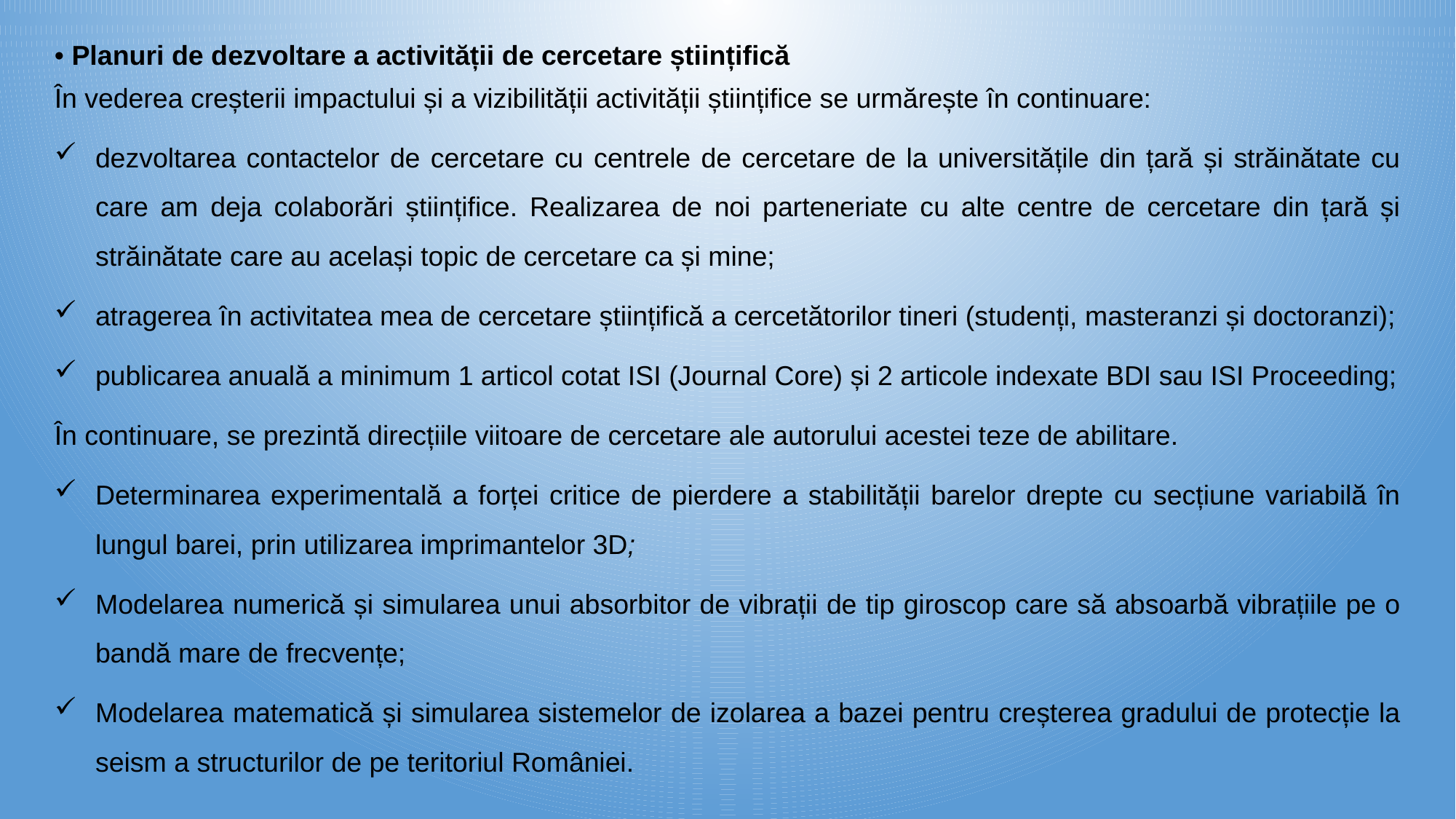

• Planuri de dezvoltare a activității de cercetare științifică
În vederea creșterii impactului și a vizibilității activității științifice se urmărește în continuare:
dezvoltarea contactelor de cercetare cu centrele de cercetare de la universitățile din țară și străinătate cu care am deja colaborări științifice. Realizarea de noi parteneriate cu alte centre de cercetare din țară și străinătate care au același topic de cercetare ca și mine;
atragerea în activitatea mea de cercetare științifică a cercetătorilor tineri (studenți, masteranzi și doctoranzi);
publicarea anuală a minimum 1 articol cotat ISI (Journal Core) și 2 articole indexate BDI sau ISI Proceeding;
În continuare, se prezintă direcțiile viitoare de cercetare ale autorului acestei teze de abilitare.
Determinarea experimentală a forței critice de pierdere a stabilității barelor drepte cu secțiune variabilă în lungul barei, prin utilizarea imprimantelor 3D;
Modelarea numerică și simularea unui absorbitor de vibrații de tip giroscop care să absoarbă vibrațiile pe o bandă mare de frecvențe;
Modelarea matematică și simularea sistemelor de izolarea a bazei pentru creșterea gradului de protecție la seism a structurilor de pe teritoriul României.